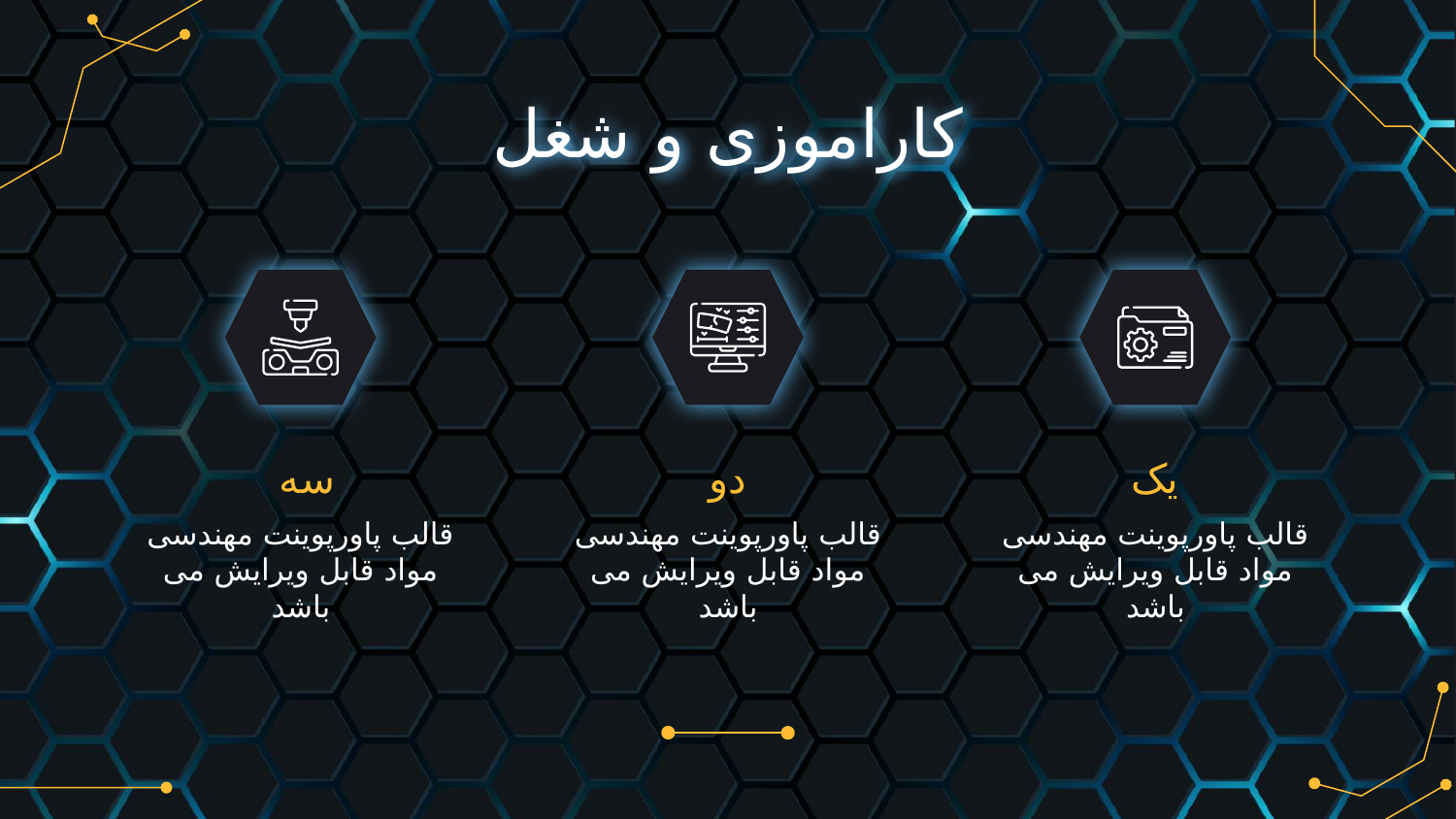

# کاراموزی و شغل

سه
دو
یک
قالب پاورپوینت مهندسی مواد قابل ویرایش می باشد
قالب پاورپوینت مهندسی مواد قابل ویرایش می باشد
قالب پاورپوینت مهندسی مواد قابل ویرایش می باشد